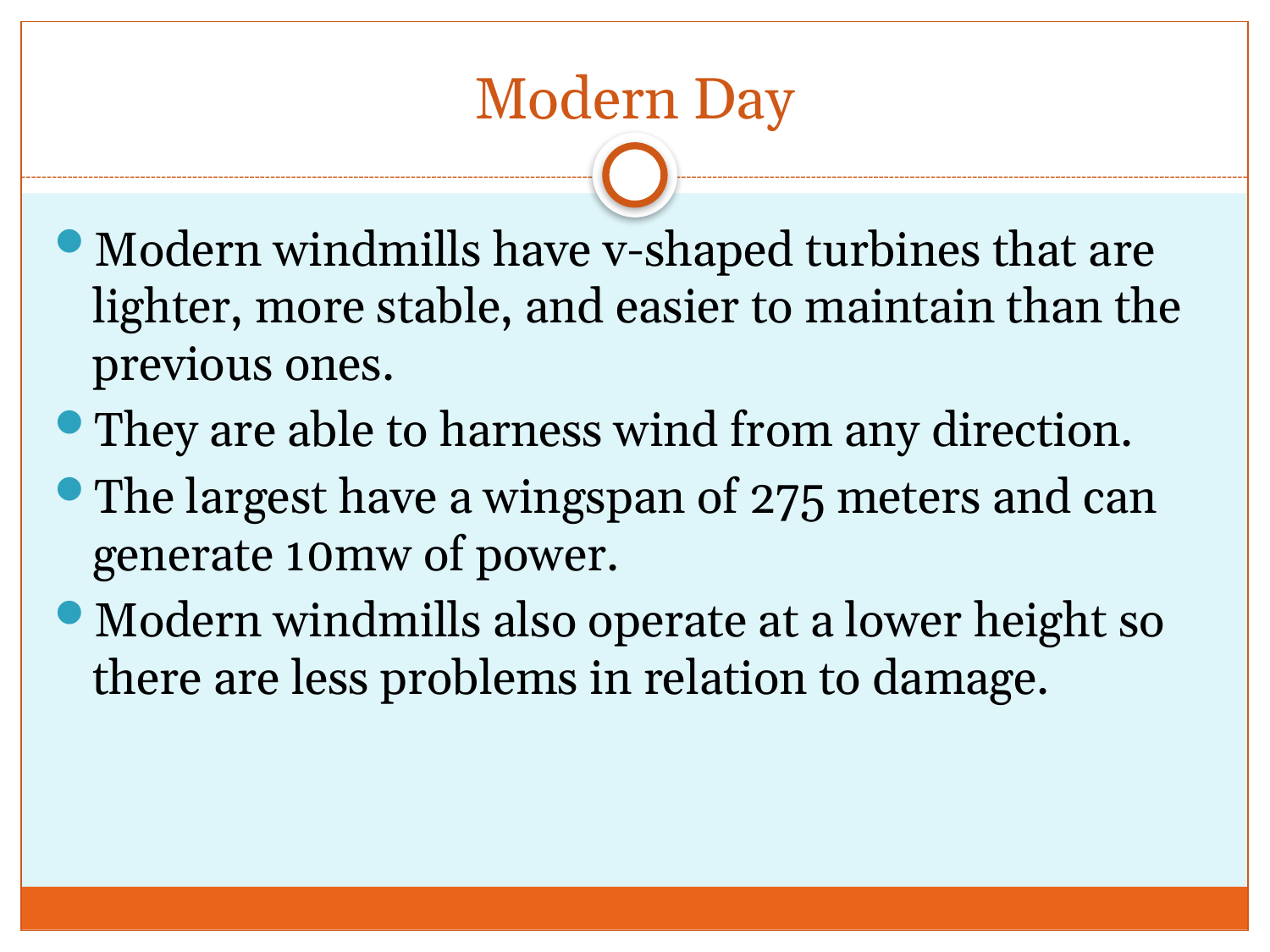

# Modern Day
Modern windmills have v-shaped turbines that are lighter, more stable, and easier to maintain than the previous ones.
They are able to harness wind from any direction.
The largest have a wingspan of 275 meters and can generate 10mw of power.
Modern windmills also operate at a lower height so there are less problems in relation to damage.